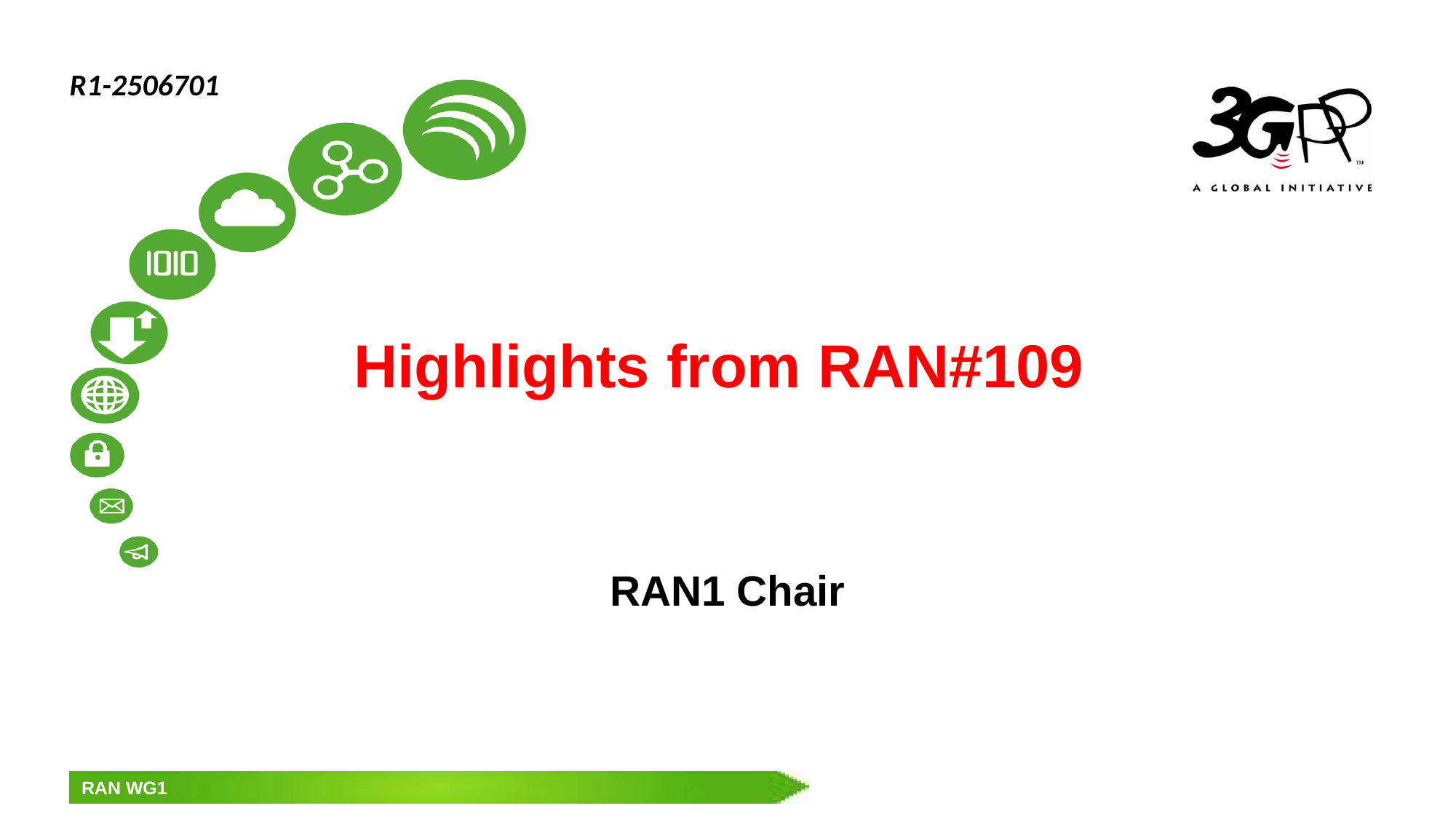

R1-2506701
# Highlights from RAN#109
RAN1 Chair